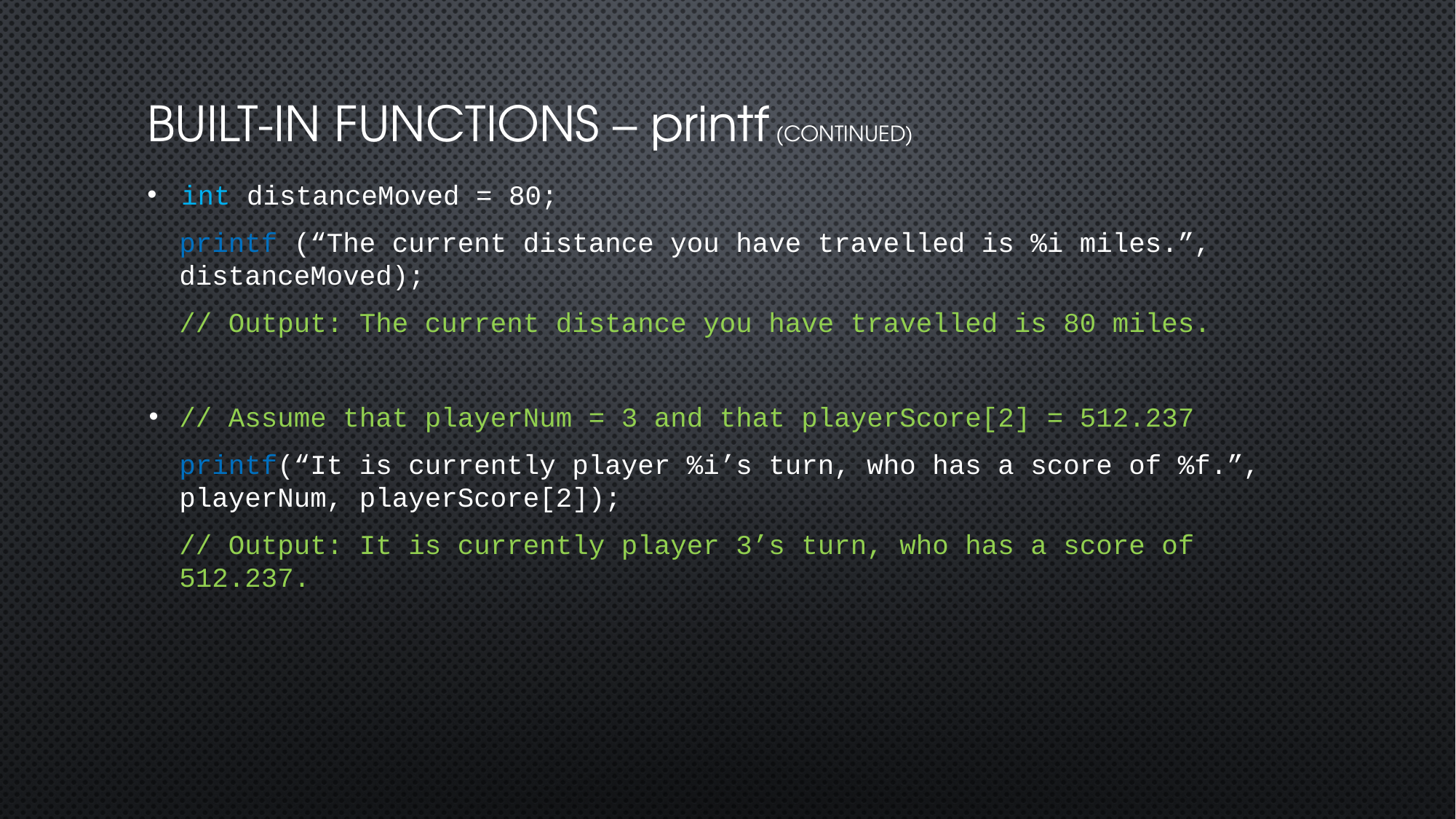

# BUILT-IN FUNCTIONS – printf (Continued)
int distanceMoved = 80;
printf (“The current distance you have travelled is %i miles.”, distanceMoved);
// Output: The current distance you have travelled is 80 miles.

// Assume that playerNum = 3 and that playerScore[2] = 512.237
printf(“It is currently player %i’s turn, who has a score of %f.”, playerNum, playerScore[2]);
// Output: It is currently player 3’s turn, who has a score of 512.237.